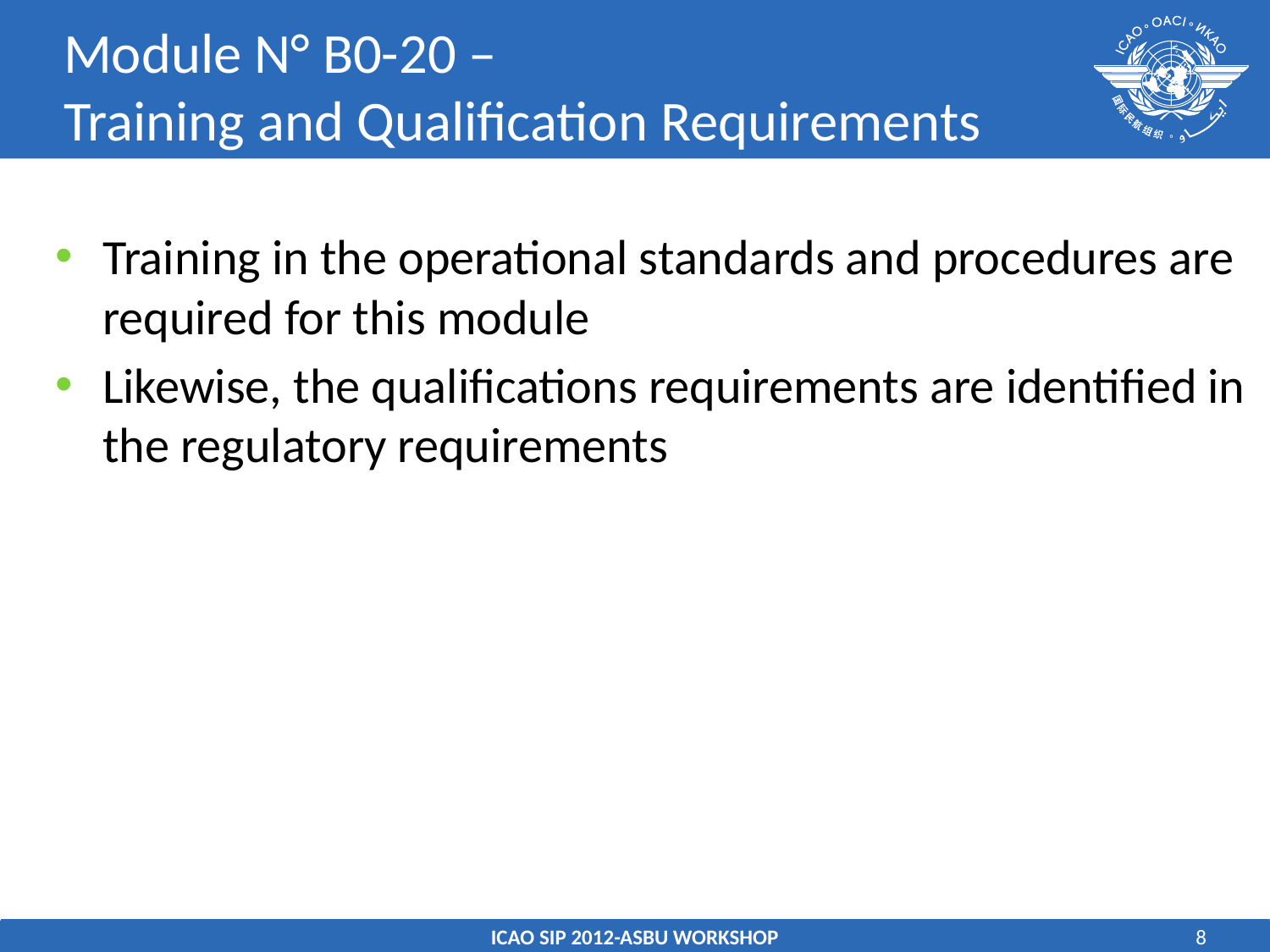

# Module N° B0-20 – Training and Qualification Requirements

Training in the operational standards and procedures are required for this module
Likewise, the qualifications requirements are identified in the regulatory requirements
ICAO SIP 2012-ASBU WORKSHOP
8